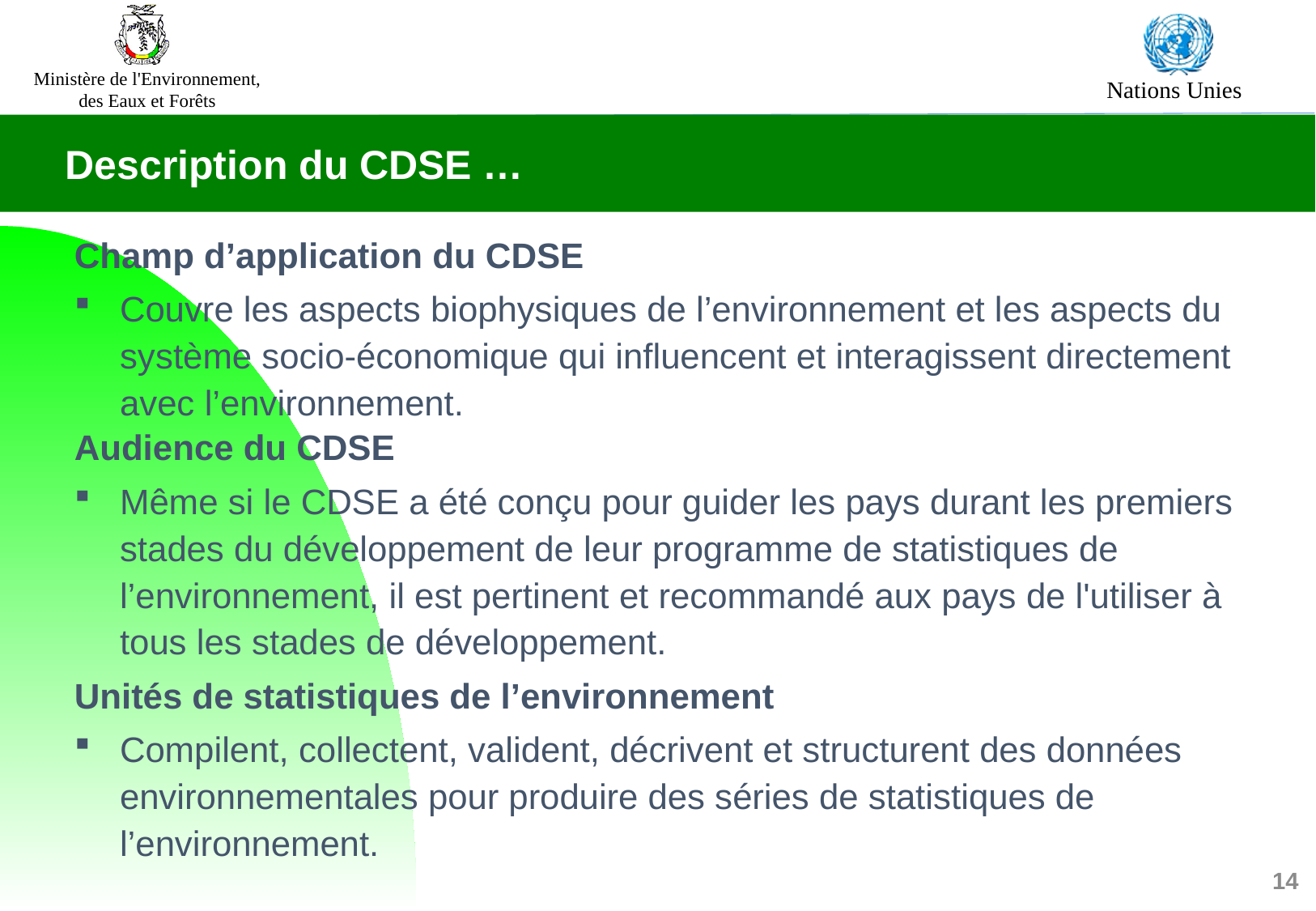

Description du CDSE …
Champ d’application du CDSE
Couvre les aspects biophysiques de l’environnement et les aspects du système socio-économique qui influencent et interagissent directement avec l’environnement.
Audience du CDSE
Même si le CDSE a été conçu pour guider les pays durant les premiers stades du développement de leur programme de statistiques de l’environnement, il est pertinent et recommandé aux pays de l'utiliser à tous les stades de développement.
Unités de statistiques de l’environnement
Compilent, collectent, valident, décrivent et structurent des données environnementales pour produire des séries de statistiques de l’environnement.
14